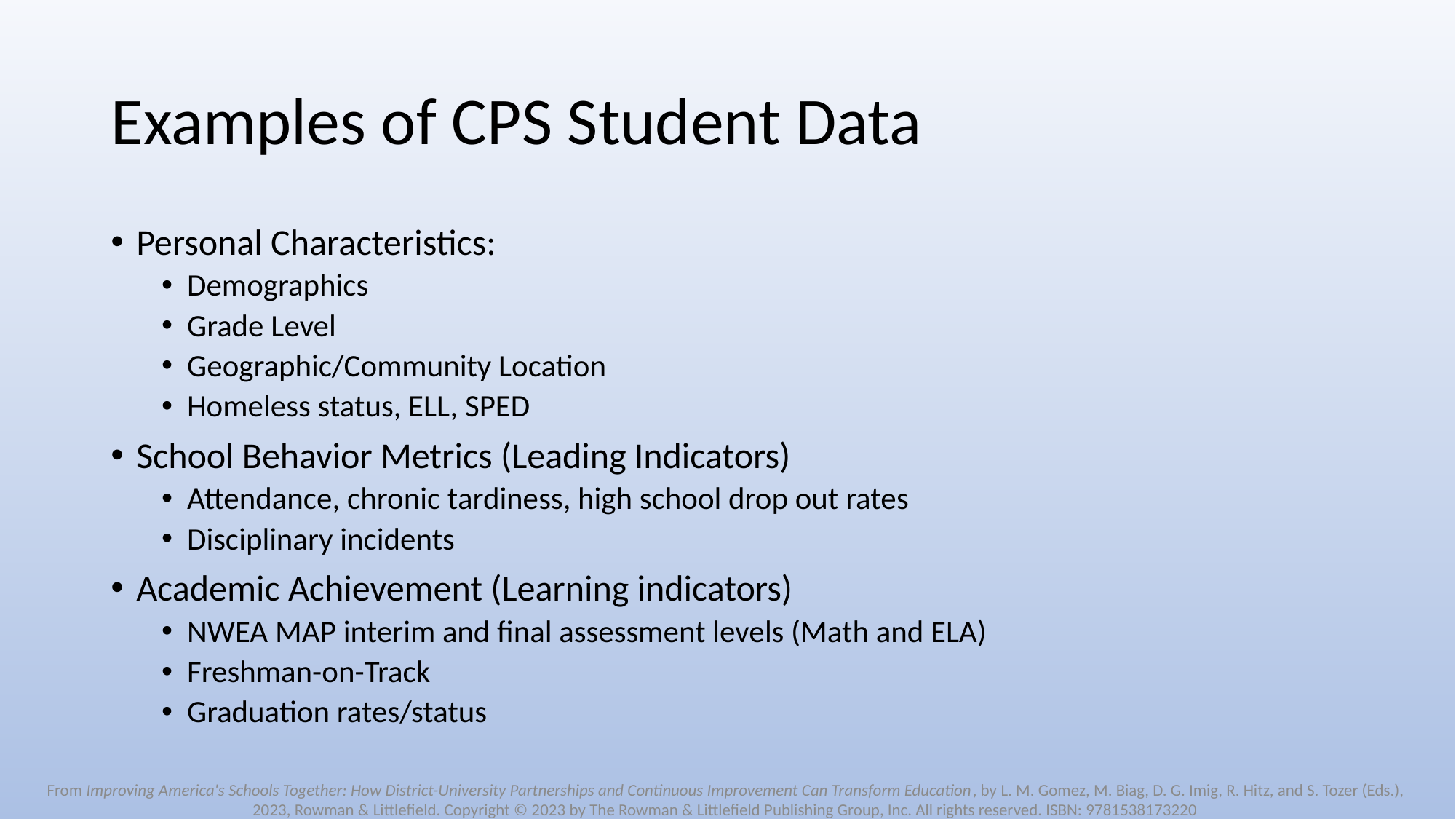

# Examples of CPS Student Data
Personal Characteristics:
Demographics
Grade Level
Geographic/Community Location
Homeless status, ELL, SPED
School Behavior Metrics (Leading Indicators)
Attendance, chronic tardiness, high school drop out rates
Disciplinary incidents
Academic Achievement (Learning indicators)
NWEA MAP interim and final assessment levels (Math and ELA)
Freshman-on-Track
Graduation rates/status

From Improving America's Schools Together: How District-University Partnerships and Continuous Improvement Can Transform Education, by L. M. Gomez, M. Biag, D. G. Imig, R. Hitz, and S. Tozer (Eds.), 2023, Rowman & Littlefield. Copyright © 2023 by The Rowman & Littlefield Publishing Group, Inc. All rights reserved. ISBN: 9781538173220